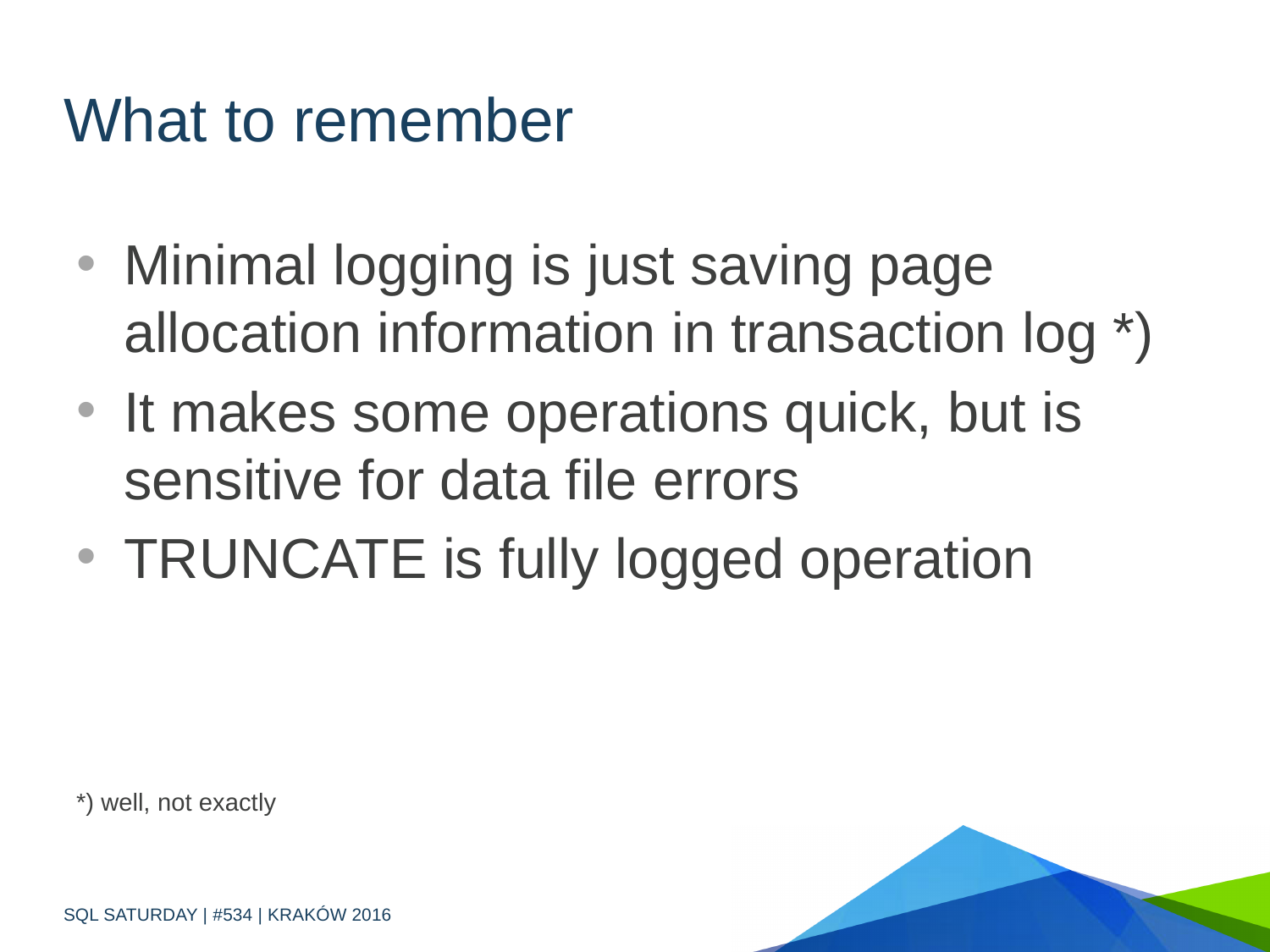

# What to remember
Minimal logging is just saving page allocation information in transaction log *)
It makes some operations quick, but is sensitive for data file errors
TRUNCATE is fully logged operation

*) well, not exactly
SQL SATURDAY | #534 | KRAKÓW 2016